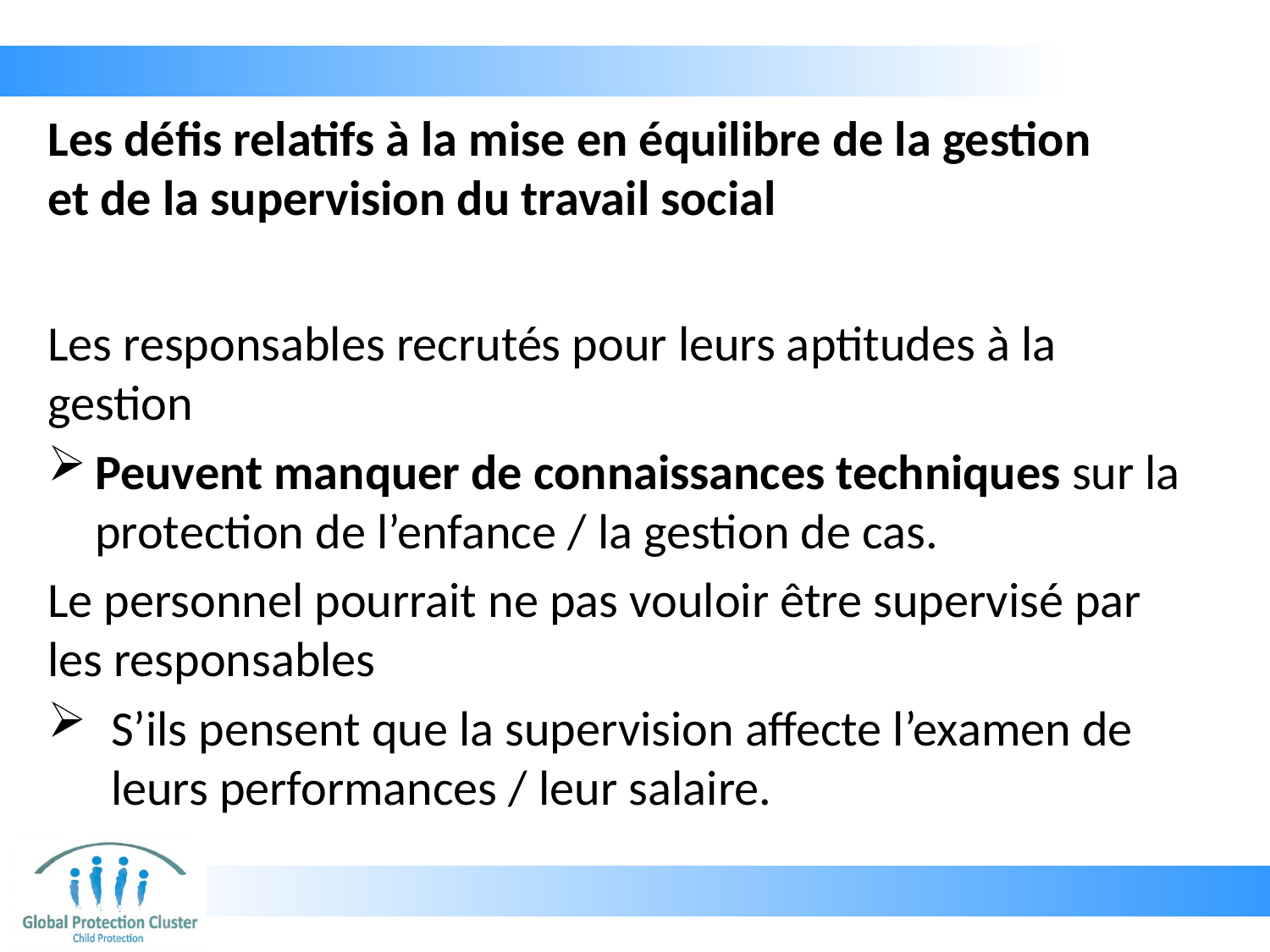

# Les défis relatifs à la mise en équilibre de la gestion et de la supervision du travail social

Les responsables recrutés pour leurs aptitudes à la gestion
Peuvent manquer de connaissances techniques sur la protection de l’enfance / la gestion de cas.
Le personnel pourrait ne pas vouloir être supervisé par les responsables
S’ils pensent que la supervision affecte l’examen de leurs performances / leur salaire.